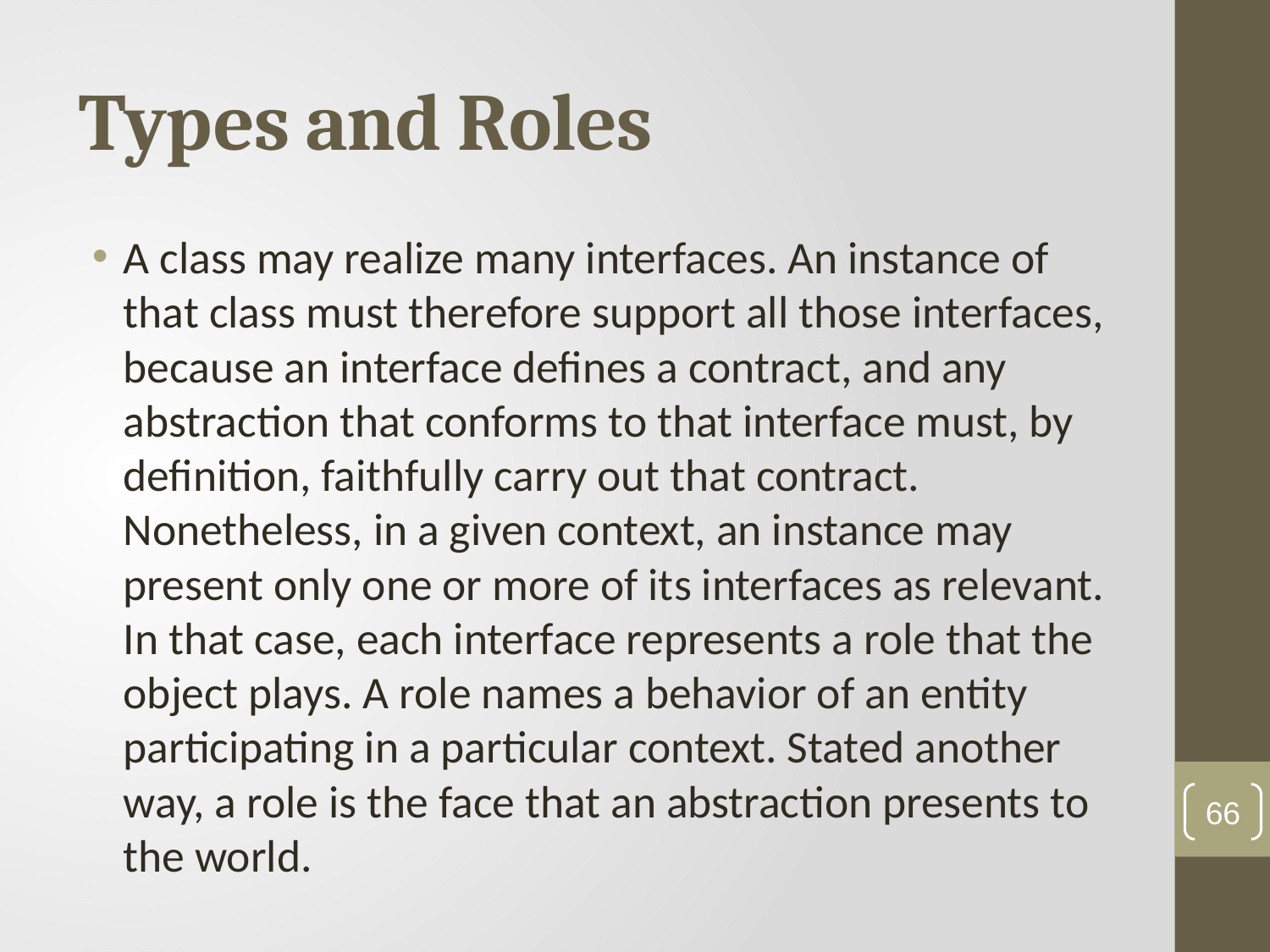

# Types and Roles
A class may realize many interfaces. An instance of that class must therefore support all those interfaces, because an interface defines a contract, and any abstraction that conforms to that interface must, by definition, faithfully carry out that contract. Nonetheless, in a given context, an instance may present only one or more of its interfaces as relevant. In that case, each interface represents a role that the object plays. A role names a behavior of an entity participating in a particular context. Stated another way, a role is the face that an abstraction presents to the world.
66